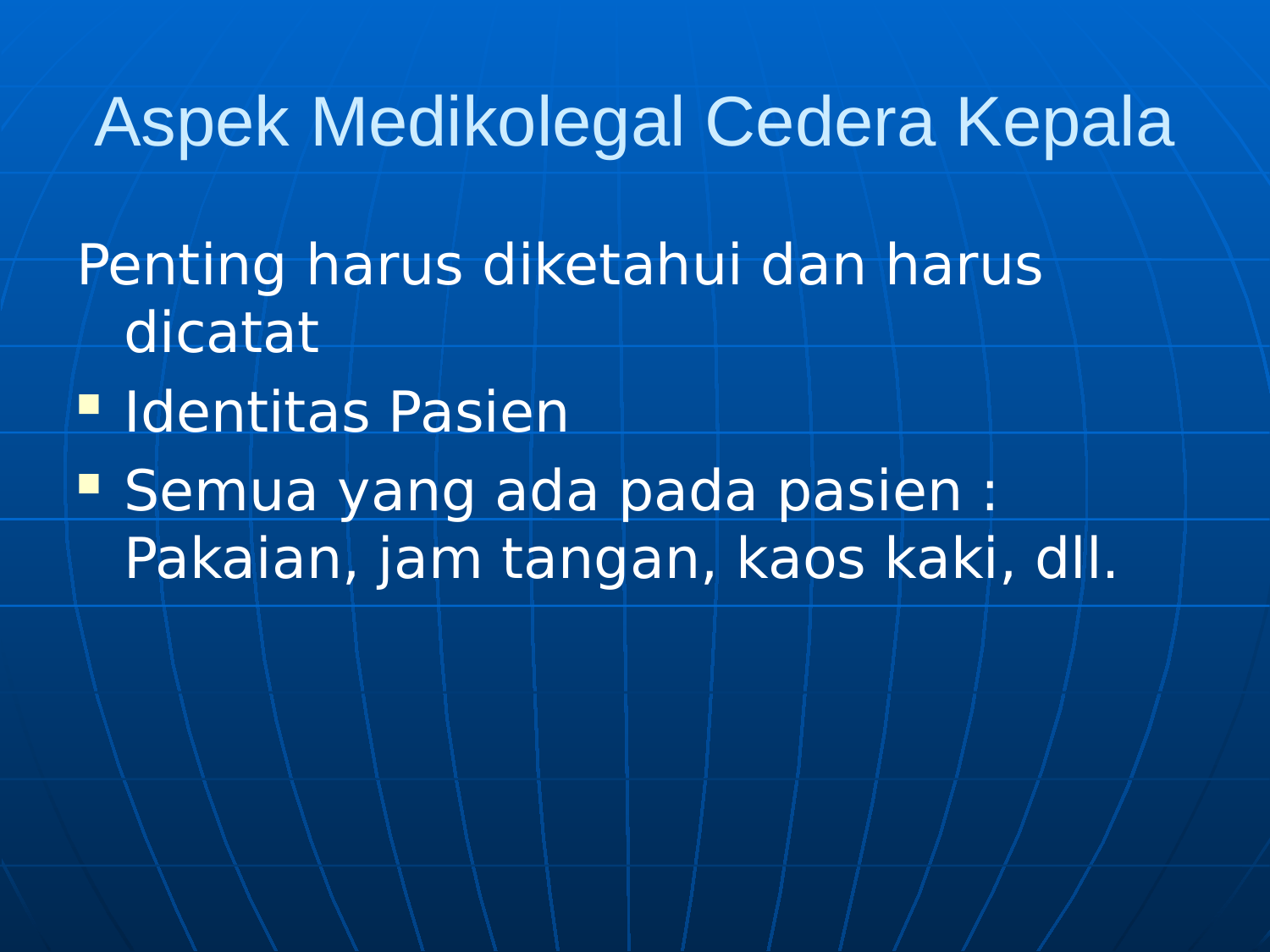

# Aspek Medikolegal Cedera Kepala
Penting harus diketahui dan harus dicatat
Identitas Pasien
Semua yang ada pada pasien : Pakaian, jam tangan, kaos kaki, dll.